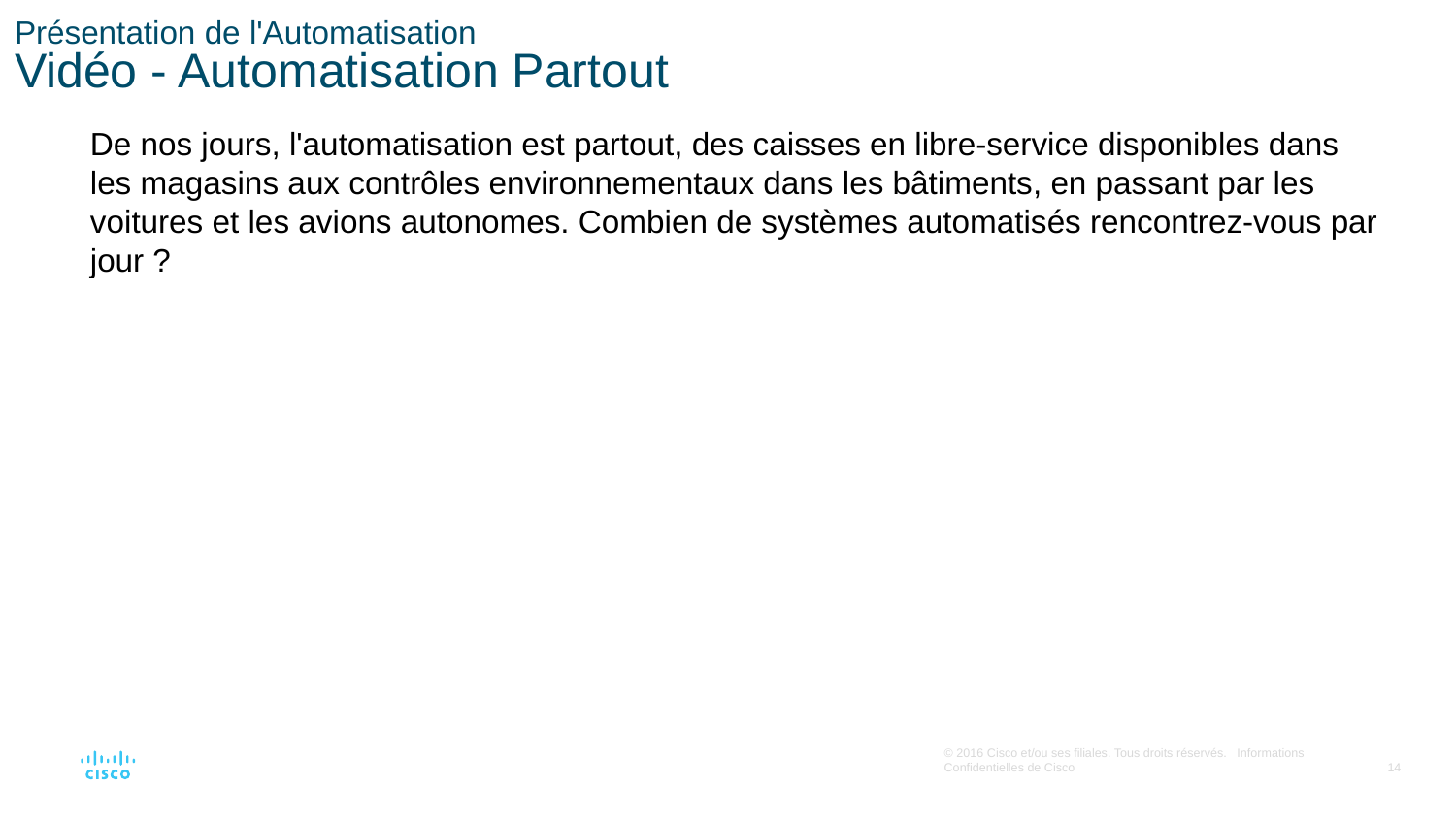

# Présentation de l'Automatisation Vidéo - Automatisation Partout
De nos jours, l'automatisation est partout, des caisses en libre-service disponibles dans les magasins aux contrôles environnementaux dans les bâtiments, en passant par les voitures et les avions autonomes. Combien de systèmes automatisés rencontrez-vous par jour ?